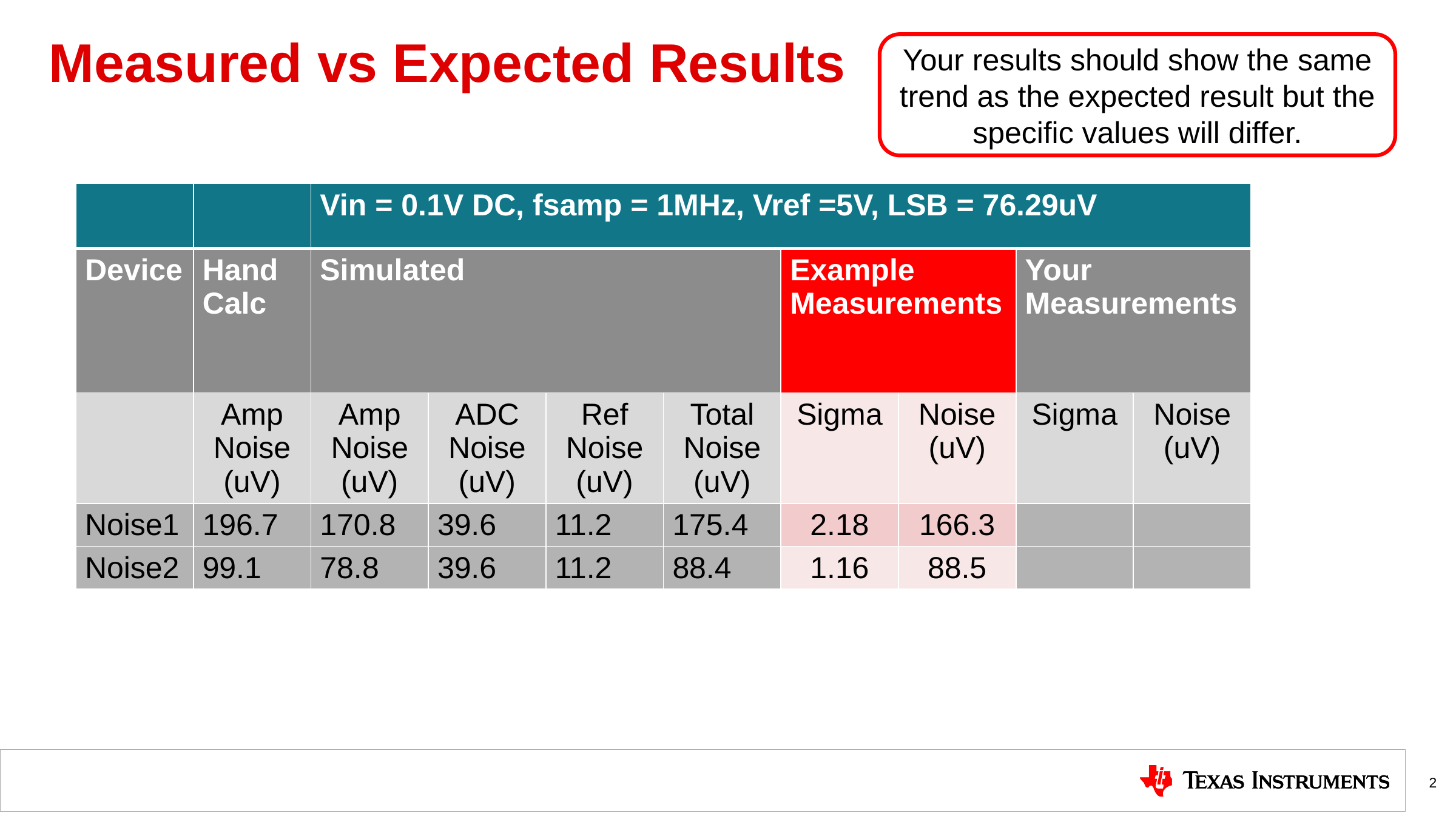

# Measured vs Expected Results
Your results should show the same trend as the expected result but the specific values will differ.
|  |  | Vin = 0.1V DC, fsamp = 1MHz, Vref =5V, LSB = 76.29uV |  |  |  |  |  |  |  |
| --- | --- | --- | --- | --- | --- | --- | --- | --- | --- |
| Device | Hand Calc | Simulated |  |  |  | Example Measurements |  | Your Measurements |  |
|  | Amp Noise (uV) | Amp Noise (uV) | ADC Noise (uV) | Ref Noise (uV) | Total Noise (uV) | Sigma | Noise (uV) | Sigma | Noise (uV) |
| Noise1 | 196.7 | 170.8 | 39.6 | 11.2 | 175.4 | 2.18 | 166.3 |  |  |
| Noise2 | 99.1 | 78.8 | 39.6 | 11.2 | 88.4 | 1.16 | 88.5 |  |  |
2